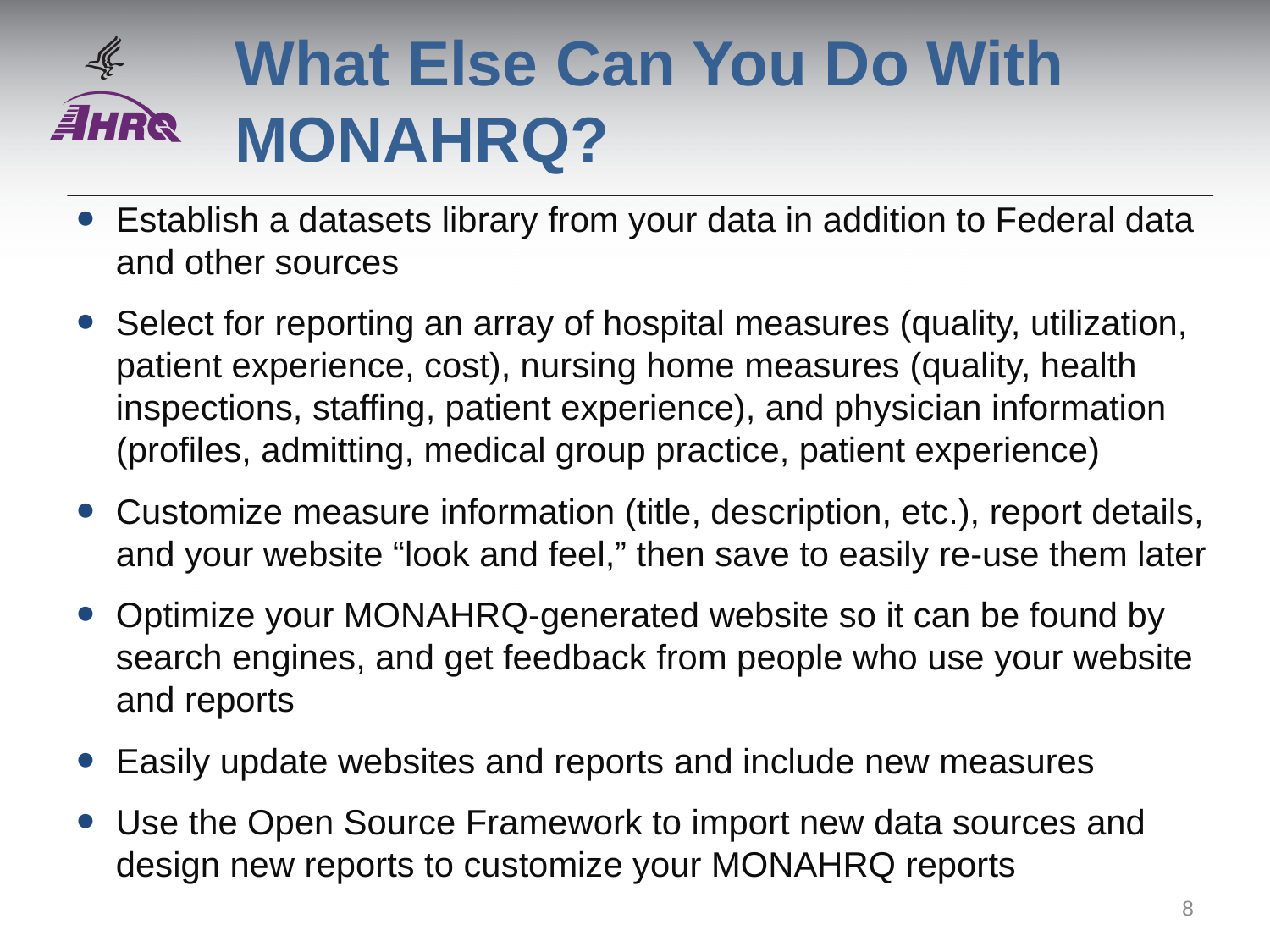

# What Else Can You Do With MONAHRQ?
Establish a datasets library from your data in addition to Federal data and other sources
Select for reporting an array of hospital measures (quality, utilization, patient experience, cost), nursing home measures (quality, health inspections, staffing, patient experience), and physician information (profiles, admitting, medical group practice, patient experience)
Customize measure information (title, description, etc.), report details, and your website “look and feel,” then save to easily re-use them later
Optimize your MONAHRQ-generated website so it can be found by search engines, and get feedback from people who use your website and reports
Easily update websites and reports and include new measures
Use the Open Source Framework to import new data sources and design new reports to customize your MONAHRQ reports
8